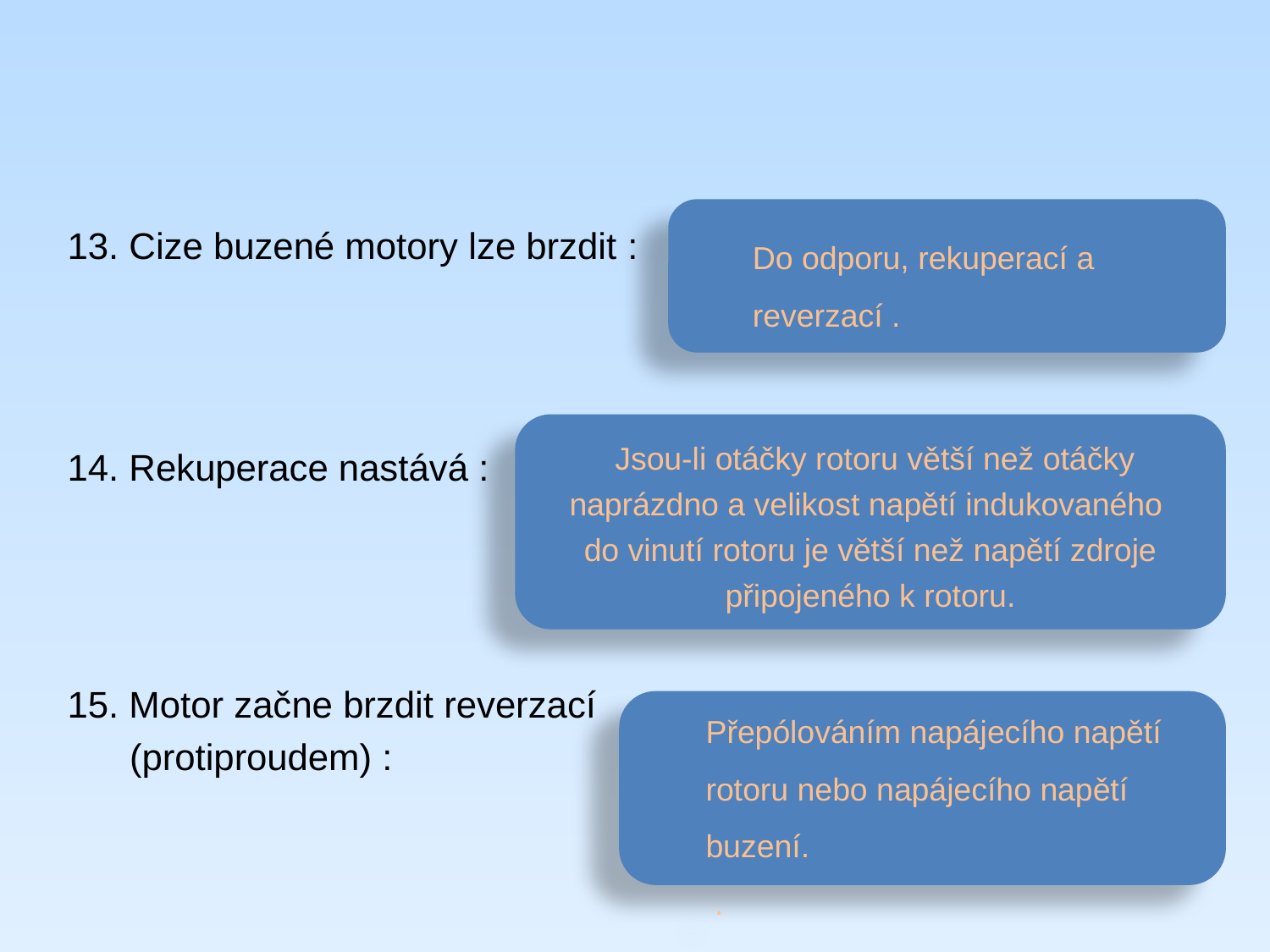

13. Cize buzené motory lze brzdit :

14. Rekuperace nastává :

15. Motor začne brzdit reverzací
      (protiproudem) :

Do odporu, rekuperací a reverzací .
 Jsou-li otáčky rotoru větší než otáčky naprázdno a velikost napětí indukovaného
do vinutí rotoru je větší než napětí zdroje připojeného k rotoru.

Přepólováním napájecího napětí rotoru nebo napájecího napětí buzení.
 .